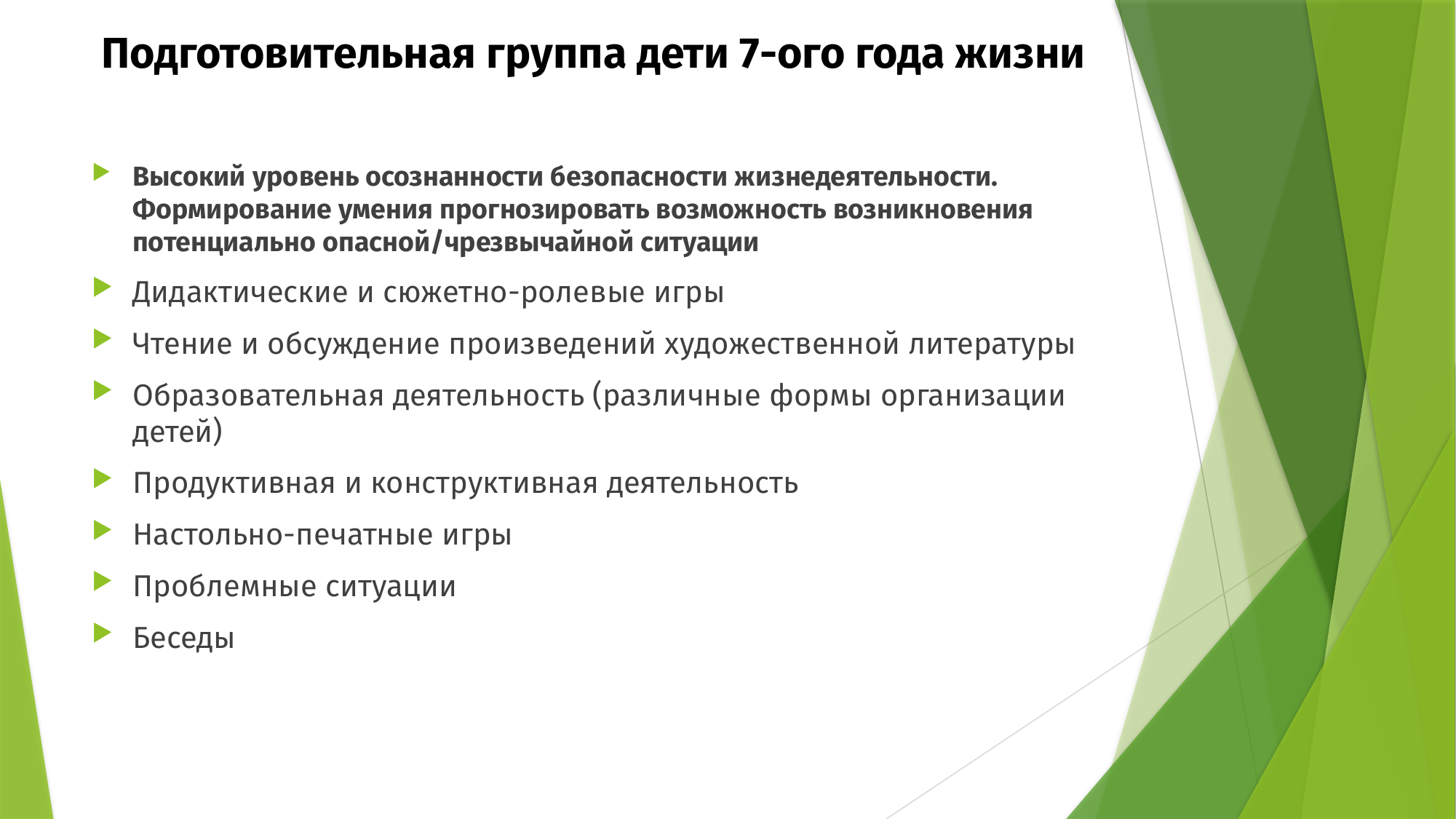

# Подготовительная группа дети 7-ого года жизни
Высокий уровень осознанности безопасности жизнедеятельности. Формирование умения прогнозировать возможность возникновения потенциально опасной/чрезвычайной ситуации
Дидактические и сюжетно-ролевые игры
Чтение и обсуждение произведений художественной литературы
Образовательная деятельность (различные формы организации детей)
Продуктивная и конструктивная деятельность
Настольно-печатные игры
Проблемные ситуации
Беседы